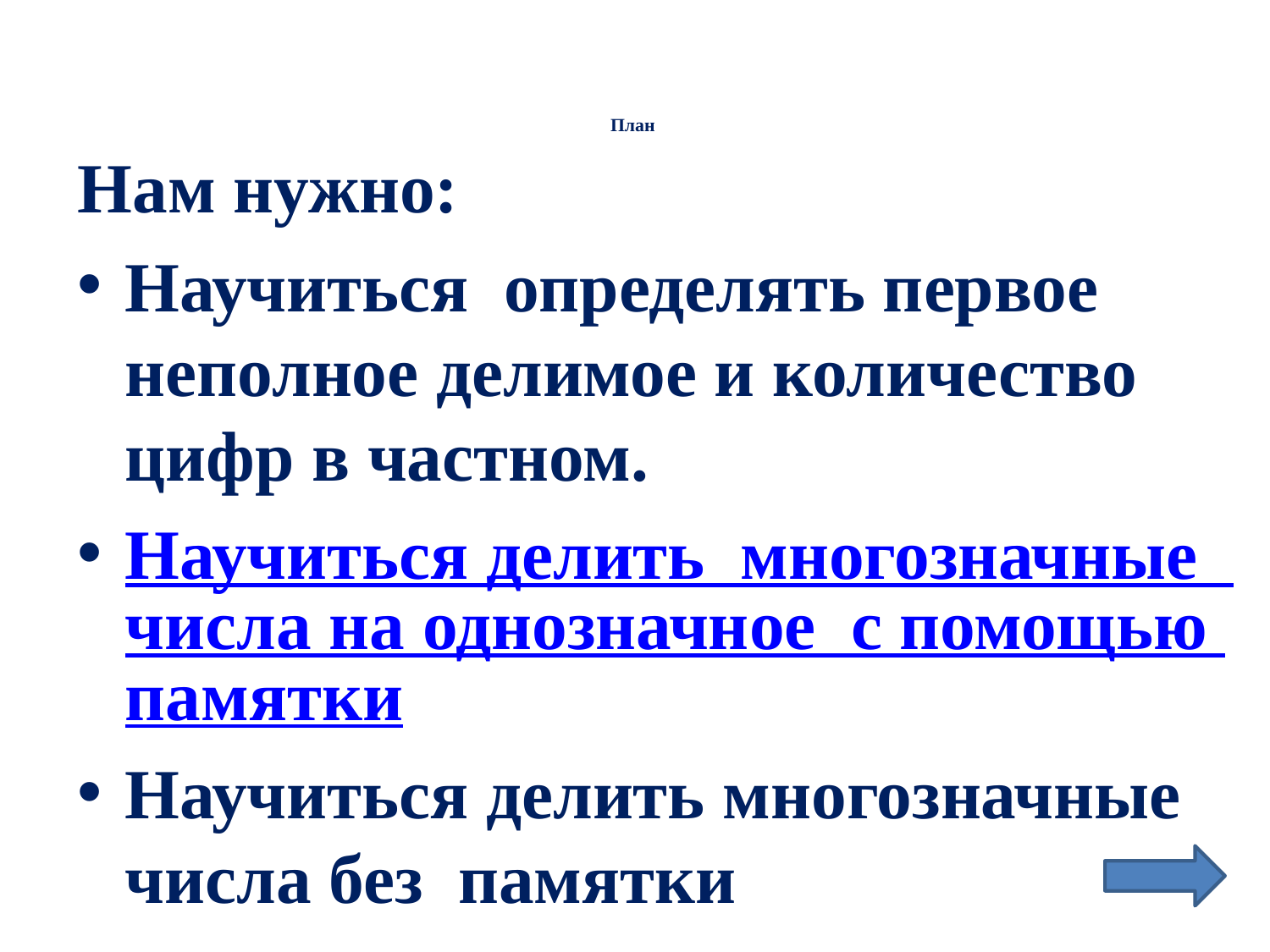

# План
Нам нужно:
Научиться  определять первое неполное делимое и количество цифр в частном.
Научиться делить  многозначные  числа на однозначное  с помощью памятки
Научиться делить многозначные числа без  памятки